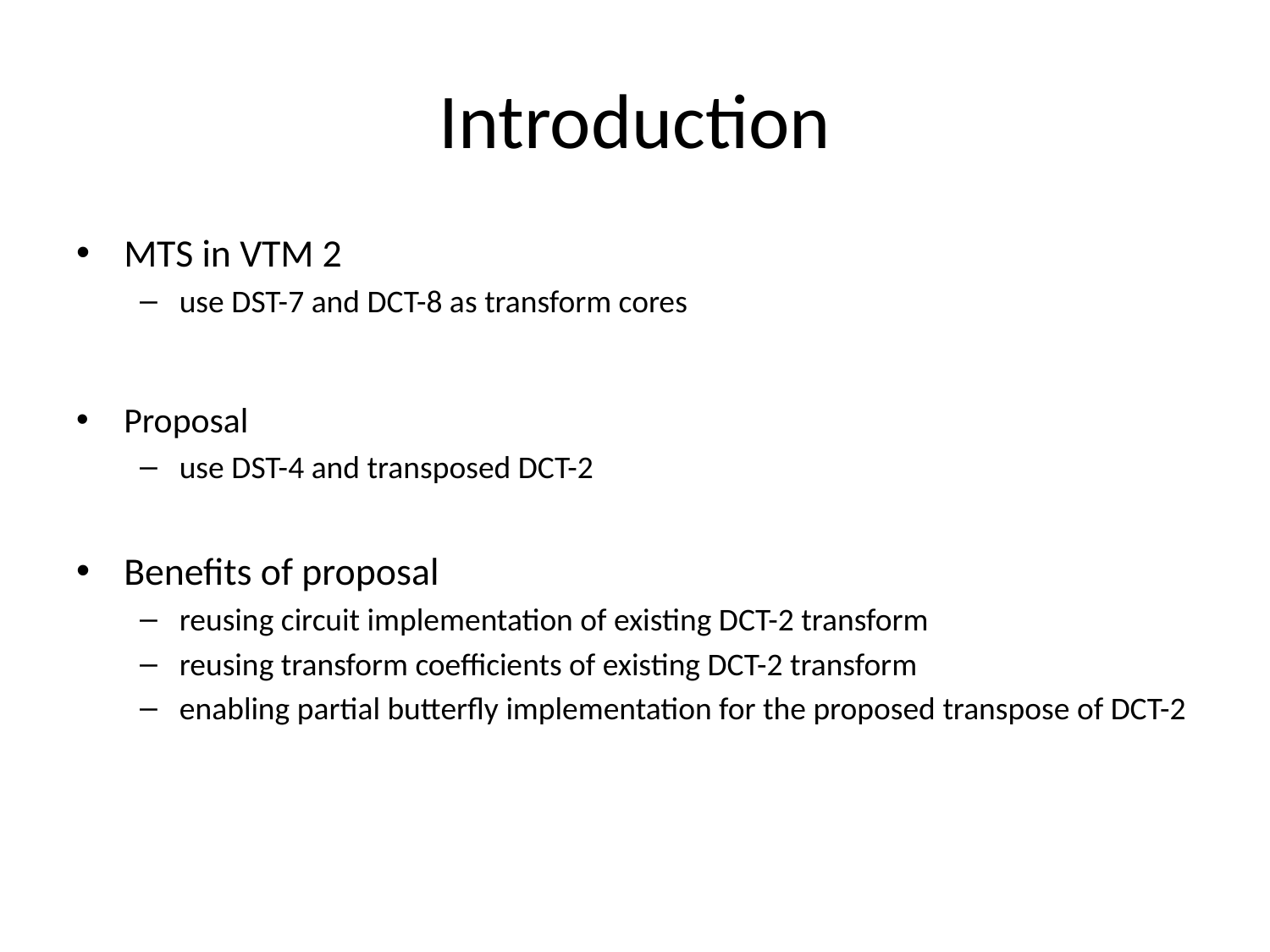

# Introduction
MTS in VTM 2
use DST-7 and DCT-8 as transform cores

Proposal
use DST-4 and transposed DCT-2

Benefits of proposal
reusing circuit implementation of existing DCT-2 transform
reusing transform coefficients of existing DCT-2 transform
enabling partial butterfly implementation for the proposed transpose of DCT-2